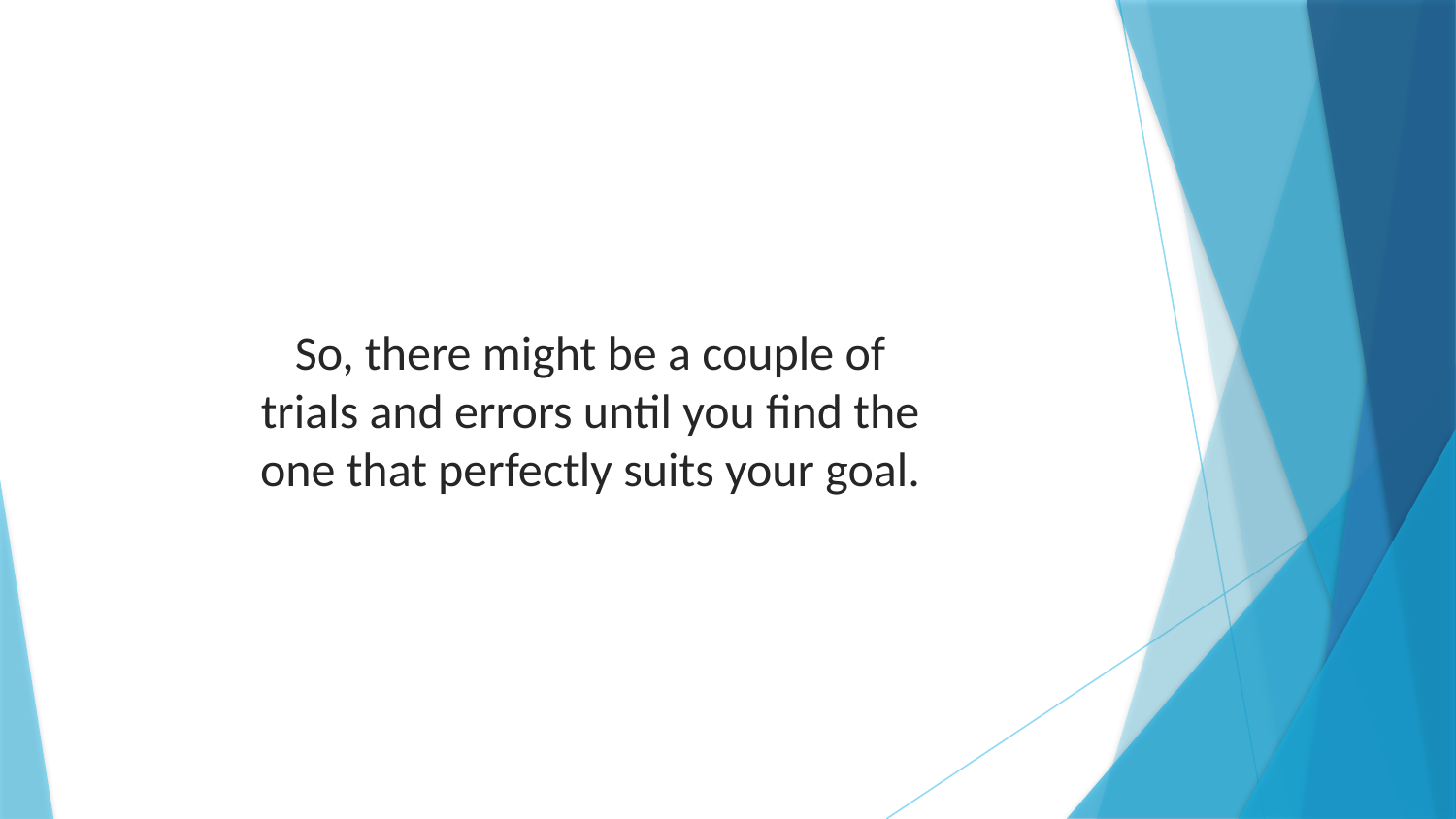

So, there might be a couple of trials and errors until you find the one that perfectly suits your goal.